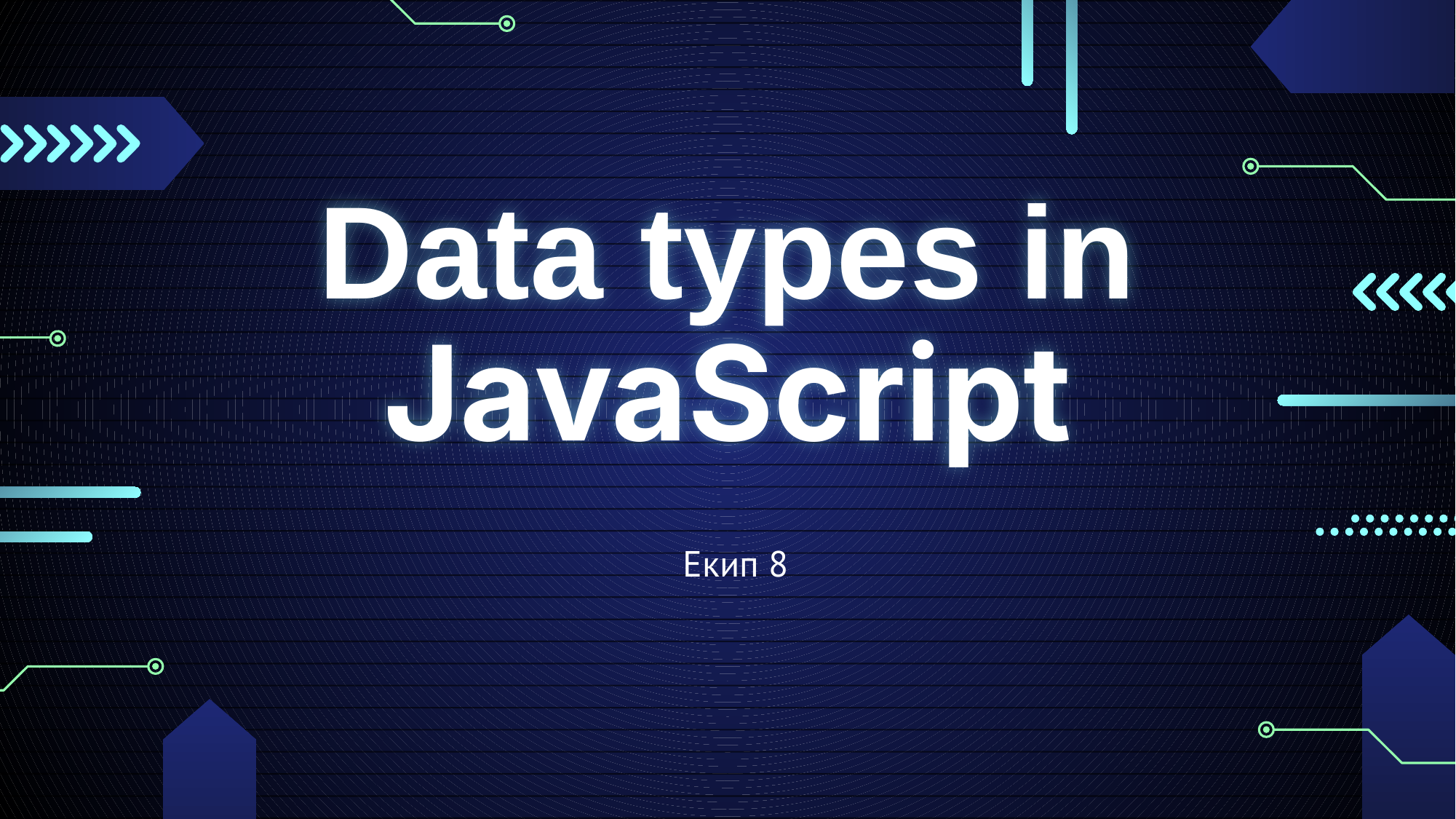

# Data types in JavaScript
Екип 8